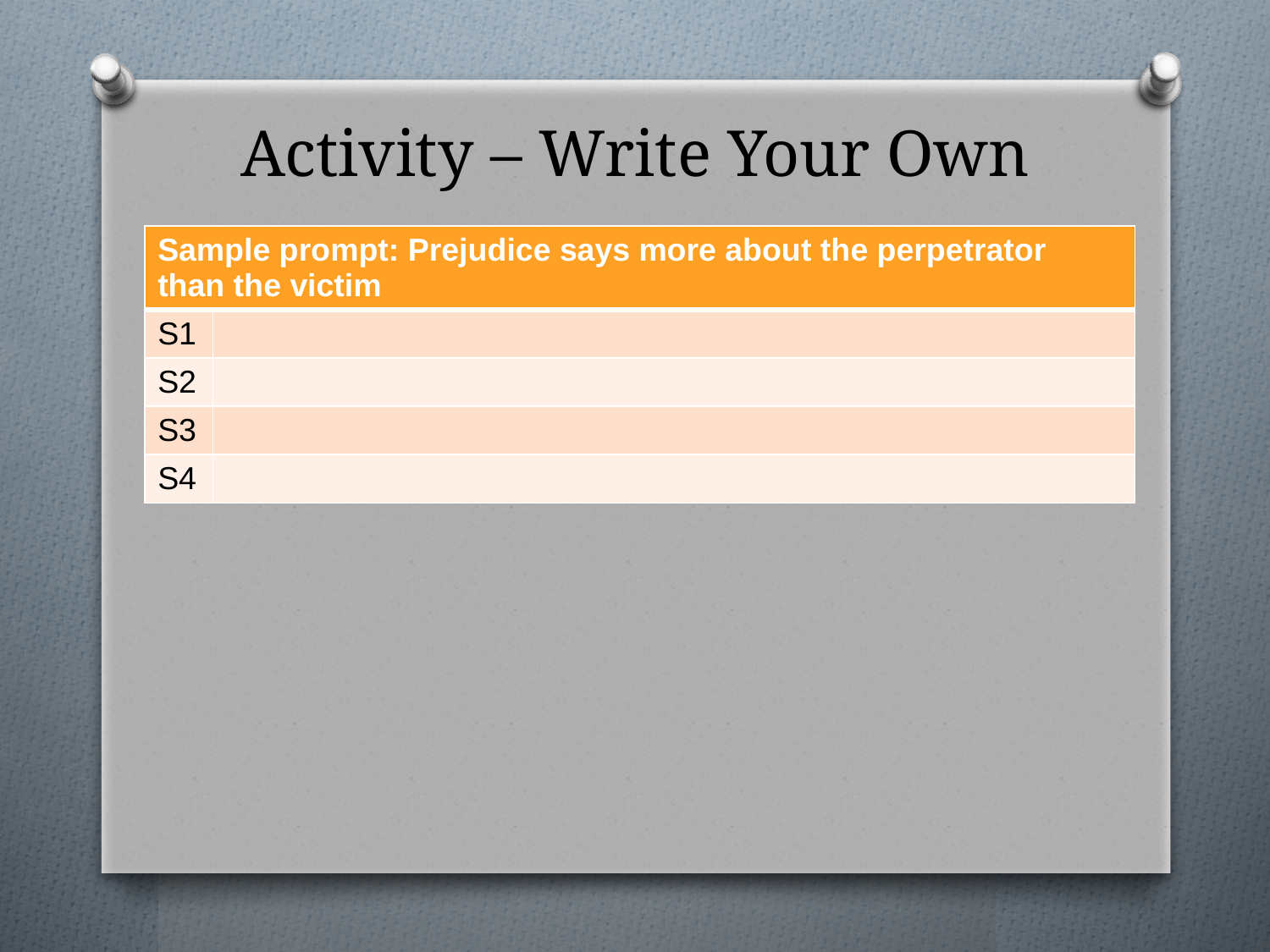

# Activity – Write Your Own
| Sample prompt: Prejudice says more about the perpetrator than the victim |  |
| --- | --- |
| S1 |  |
| S2 |  |
| S3 |  |
| S4 |  |